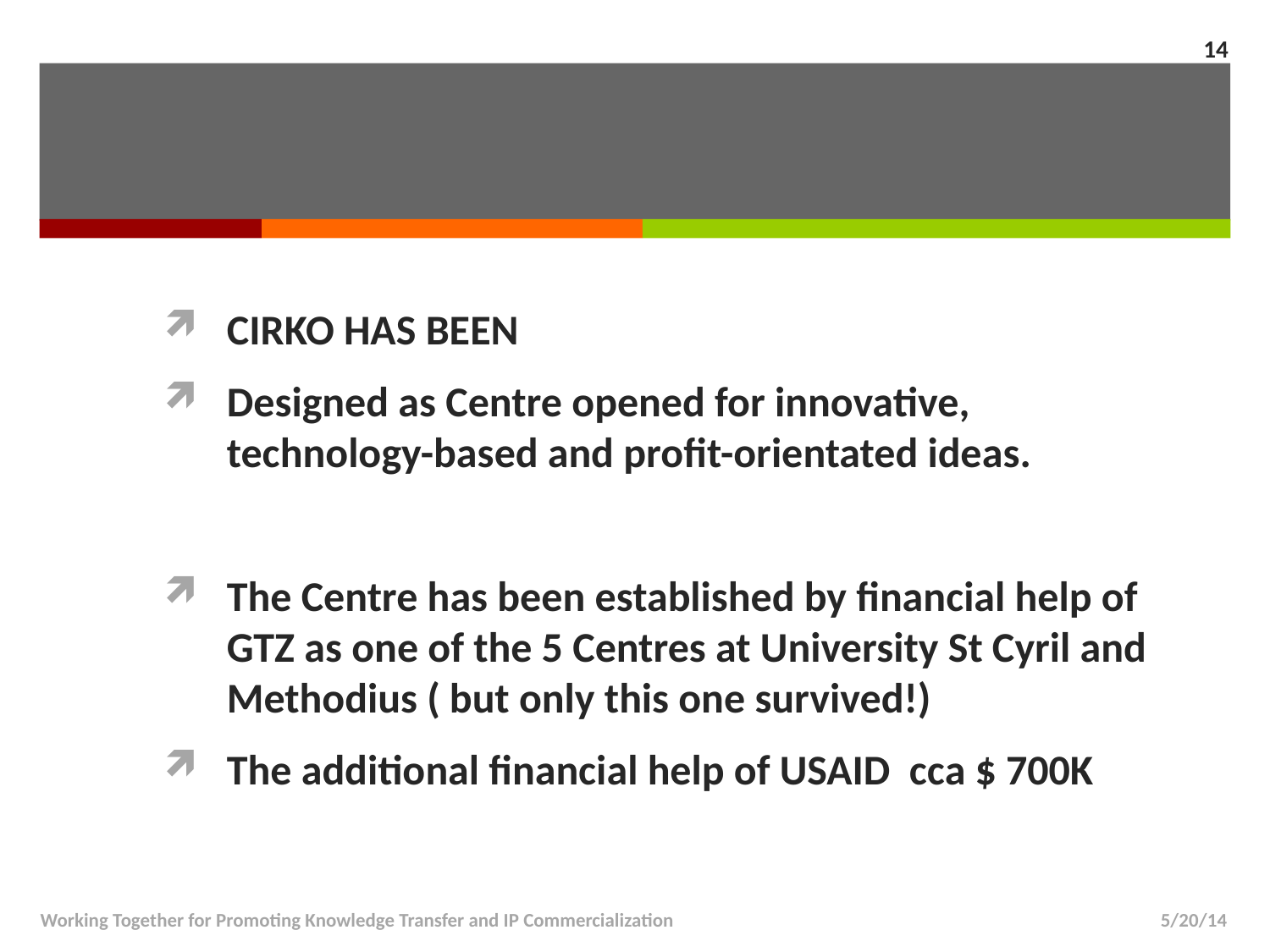

14
#
CIRKO HAS BEEN
Designed as Centre opened for innovative, technology-based and profit-orientated ideas.

The Centre has been established by financial help of GTZ as one of the 5 Centres at University St Cyril and Methodius ( but only this one survived!)
The additional financial help of USAID  cca $ 700K
Working Together for Promoting Knowledge Transfer and IP Commercialization
5/20/14